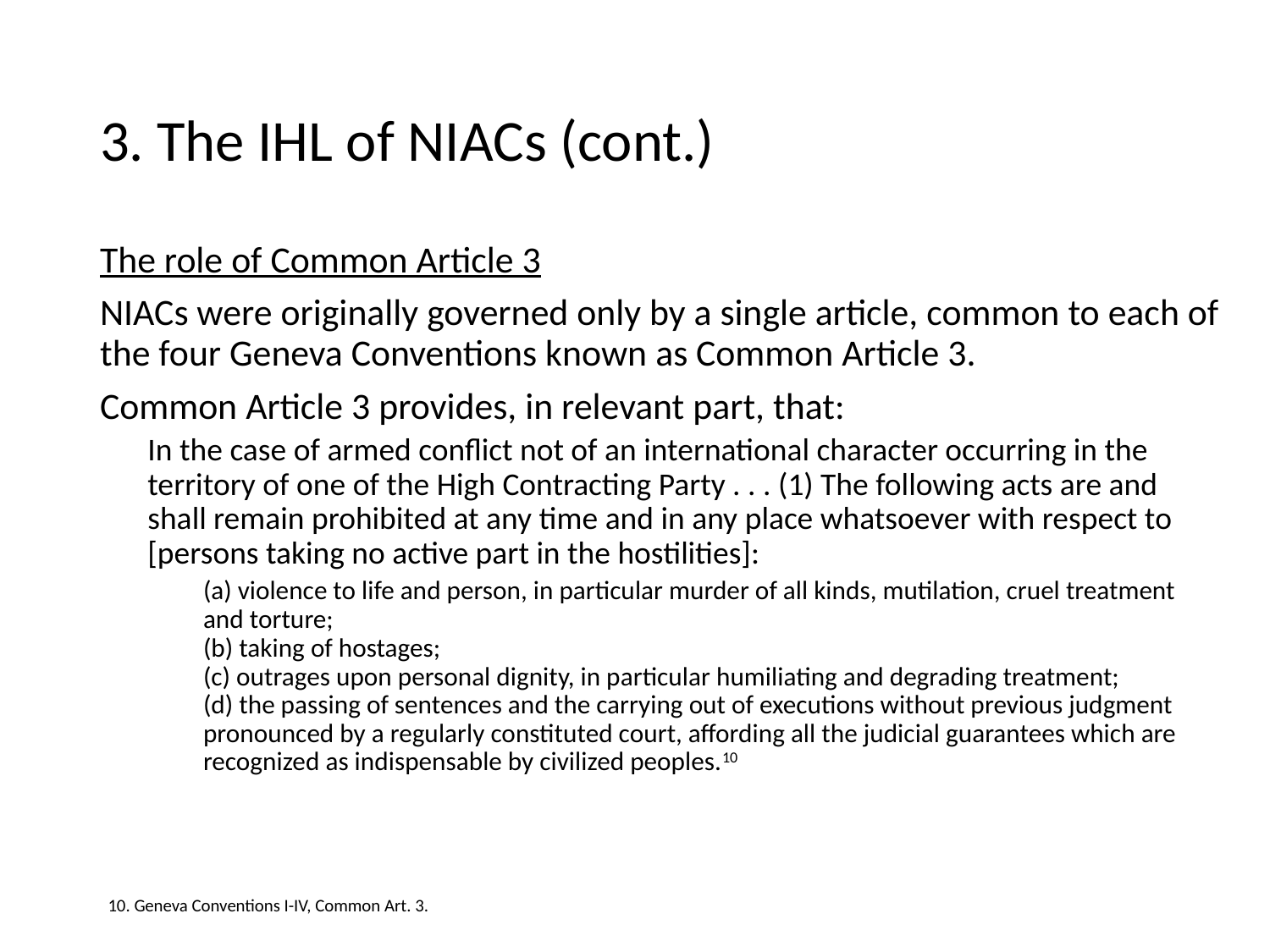

# 3. The IHL of NIACs (cont.)
The role of Common Article 3
NIACs were originally governed only by a single article, common to each of the four Geneva Conventions known as Common Article 3.
Common Article 3 provides, in relevant part, that:
In the case of armed conflict not of an international character occurring in the territory of one of the High Contracting Party . . . (1) The following acts are and shall remain prohibited at any time and in any place whatsoever with respect to [persons taking no active part in the hostilities]:
(a) violence to life and person, in particular murder of all kinds, mutilation, cruel treatment and torture;
(b) taking of hostages;
(c) outrages upon personal dignity, in particular humiliating and degrading treatment;
(d) the passing of sentences and the carrying out of executions without previous judgment pronounced by a regularly constituted court, affording all the judicial guarantees which are recognized as indispensable by civilized peoples.10

10. Geneva Conventions I-IV, Common Art. 3.